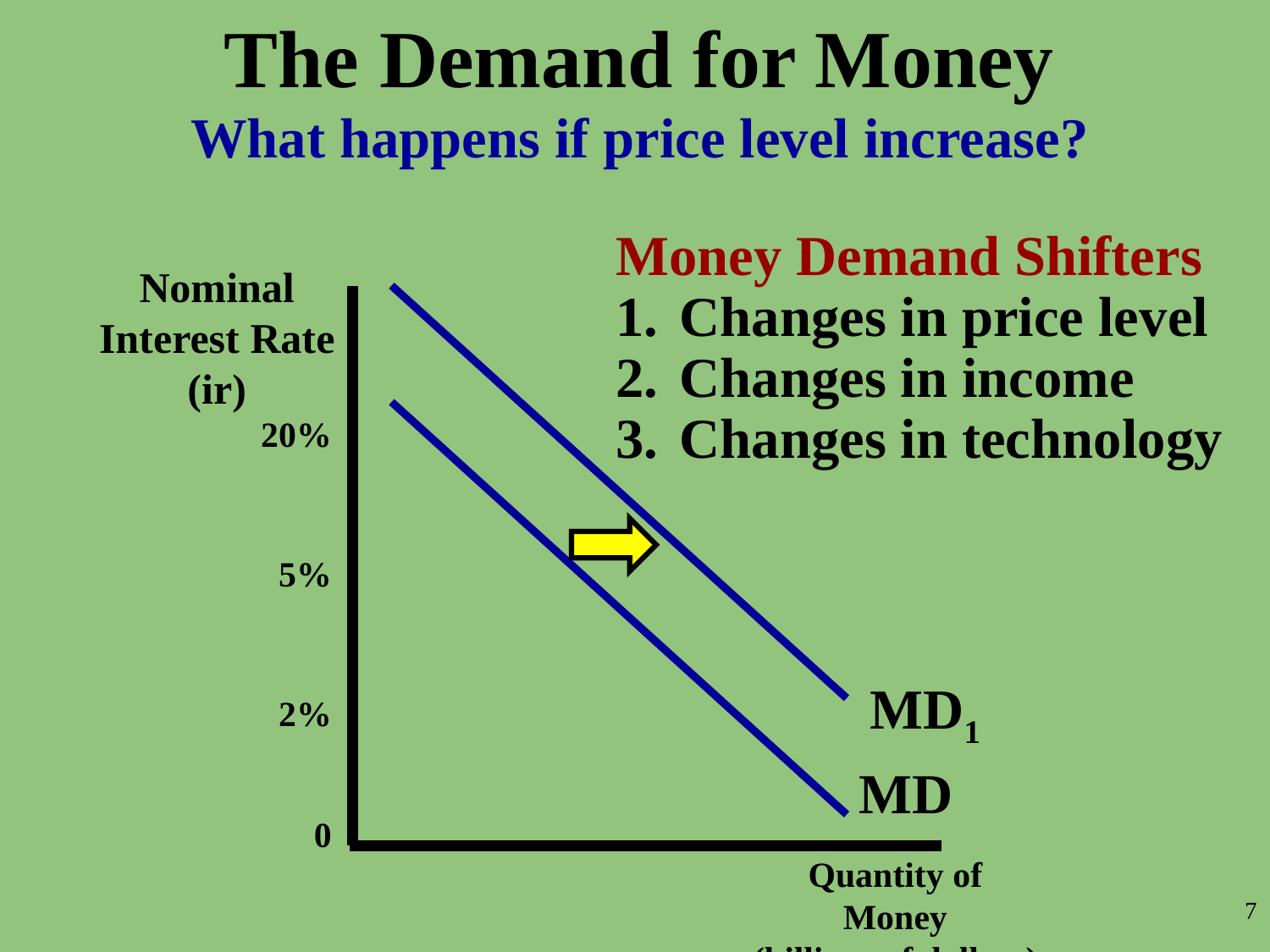

The Demand for Money
What happens if price level increase?
Money Demand Shifters
Changes in price level
Changes in income
Changes in technology
Nominal Interest Rate (ir)
20%

   5%

2%

0

MD1
MD
Quantity of Money
(billions of dollars)
7